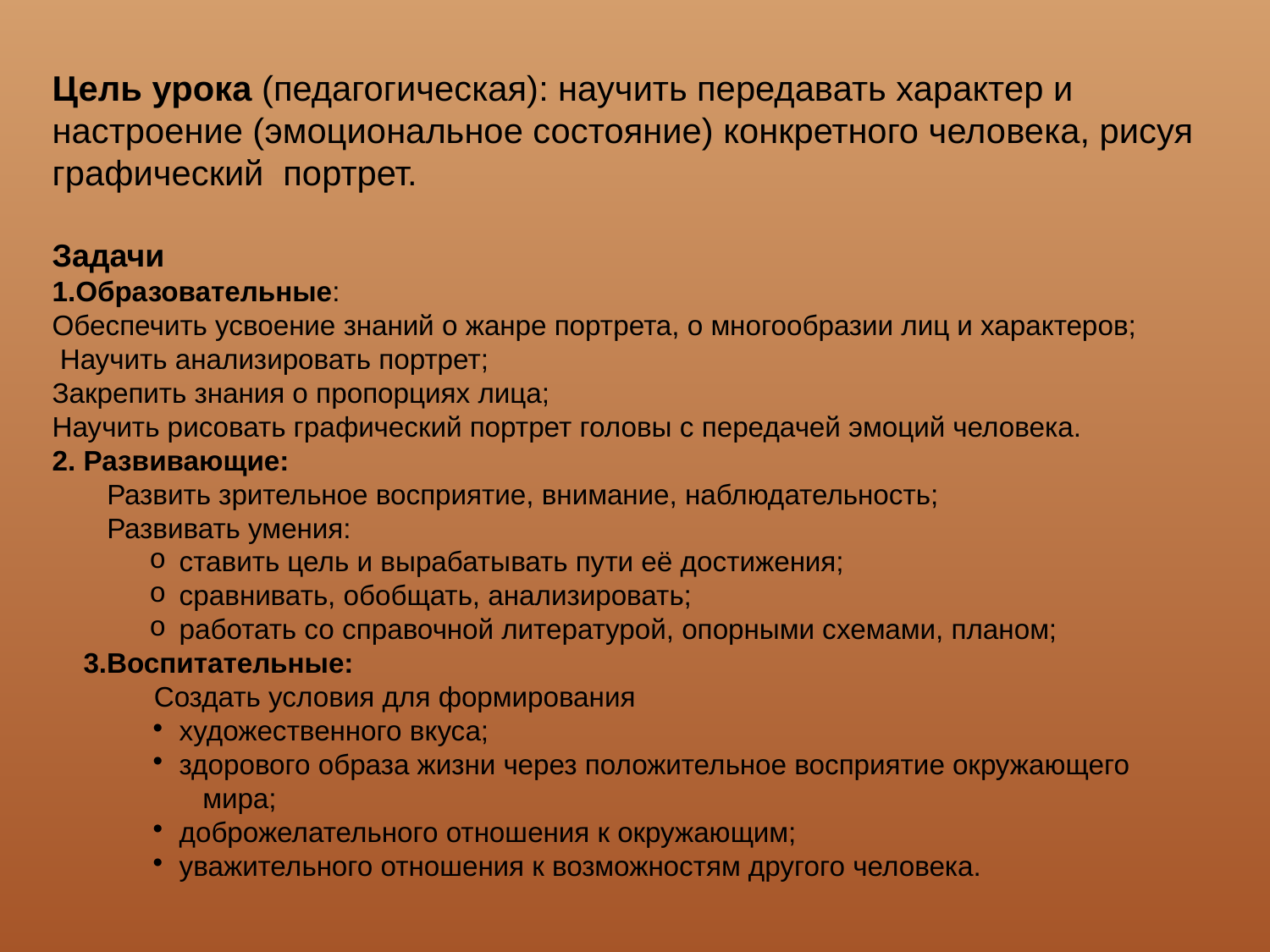

Цель урока (педагогическая): научить передавать характер и настроение (эмоциональное состояние) конкретного человека, рисуя графический  портрет.

Задачи
1.Образовательные:
Обеспечить усвоение знаний о жанре портрета, о многообразии лиц и характеров;
 Научить анализировать портрет;
Закрепить знания о пропорциях лица;
Научить рисовать графический портрет головы с передачей эмоций человека.
2. Развивающие:
       Развить зрительное восприятие, внимание, наблюдательность;
       Развивать умения:
ставить цель и вырабатывать пути её достижения;
сравнивать, обобщать, анализировать;
работать со справочной литературой, опорными схемами, планом;
    3.Воспитательные:
             Создать условия для формирования
художественного вкуса;
здорового образа жизни через положительное восприятие окружающего
   мира;
доброжелательного отношения к окружающим;
уважительного отношения к возможностям другого человека.